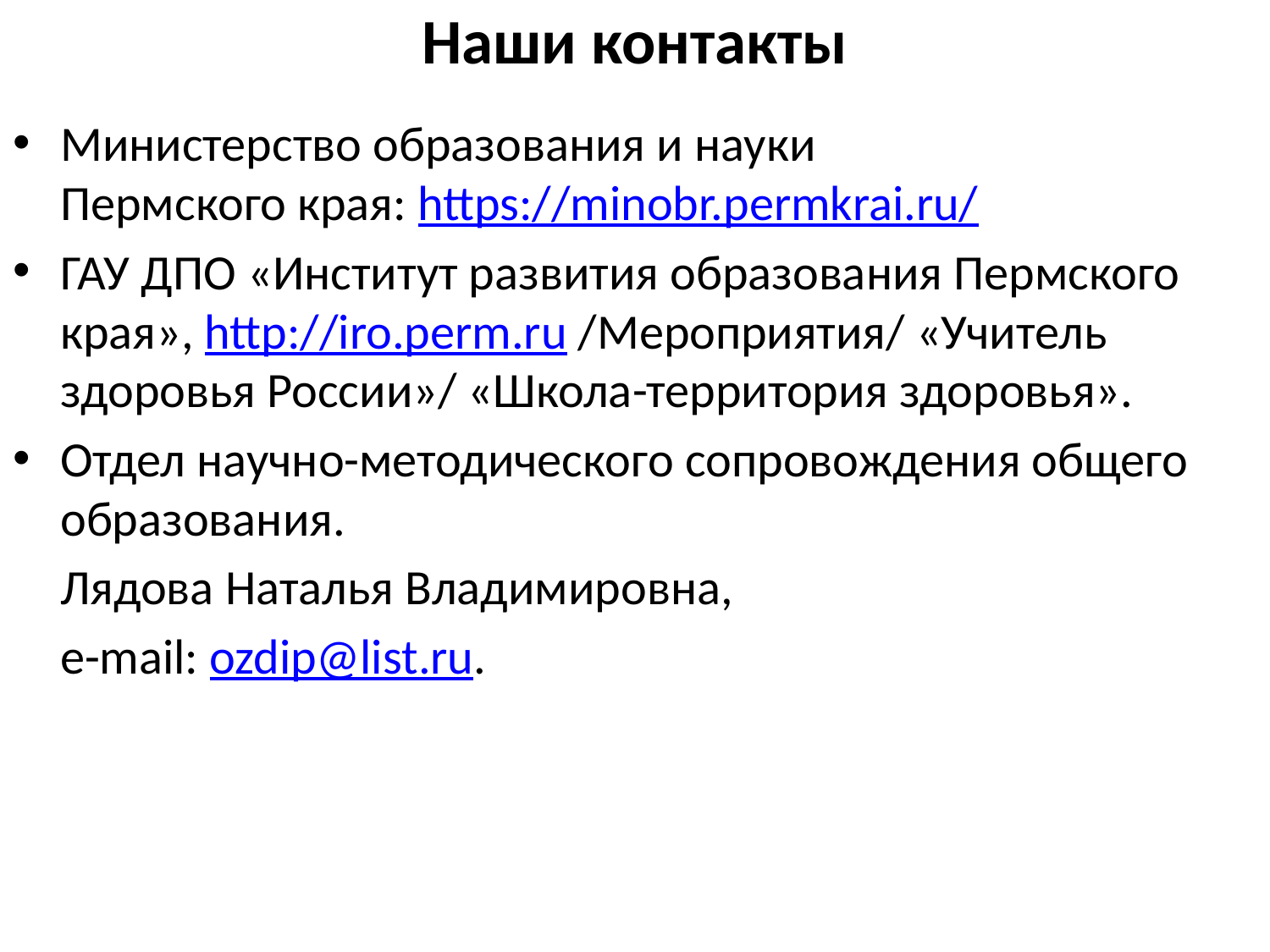

Наши контакты
Министерство образования и науки
Пермского края: https://minobr.permkrai.ru/
ГАУ ДПО «Институт развития образования Пермского края», http://iro.perm.ru /Мероприятия/ «Учитель здоровья России»/ «Школа-территория здоровья».
Отдел научно-методического сопровождения общего образования.
	Лядова Наталья Владимировна,
	e-mail: ozdip@list.ru.